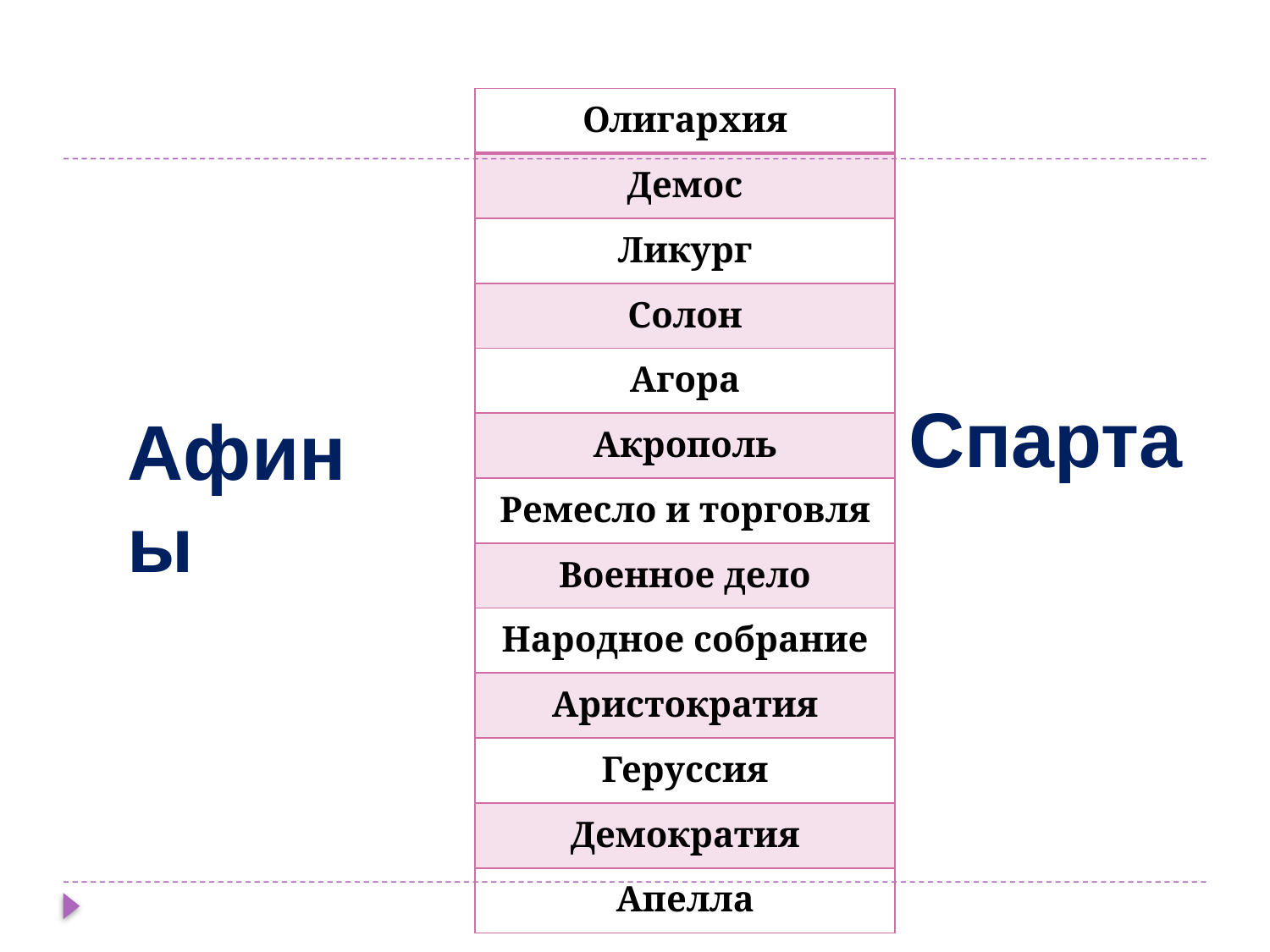

#
| Олигархия |
| --- |
| Демос |
| Ликург |
| Солон |
| Агора |
| Акрополь |
| Ремесло и торговля |
| Военное дело |
| Народное собрание |
| Аристократия |
| Геруссия |
| Демократия |
| Апелла |
Спарта
Афины